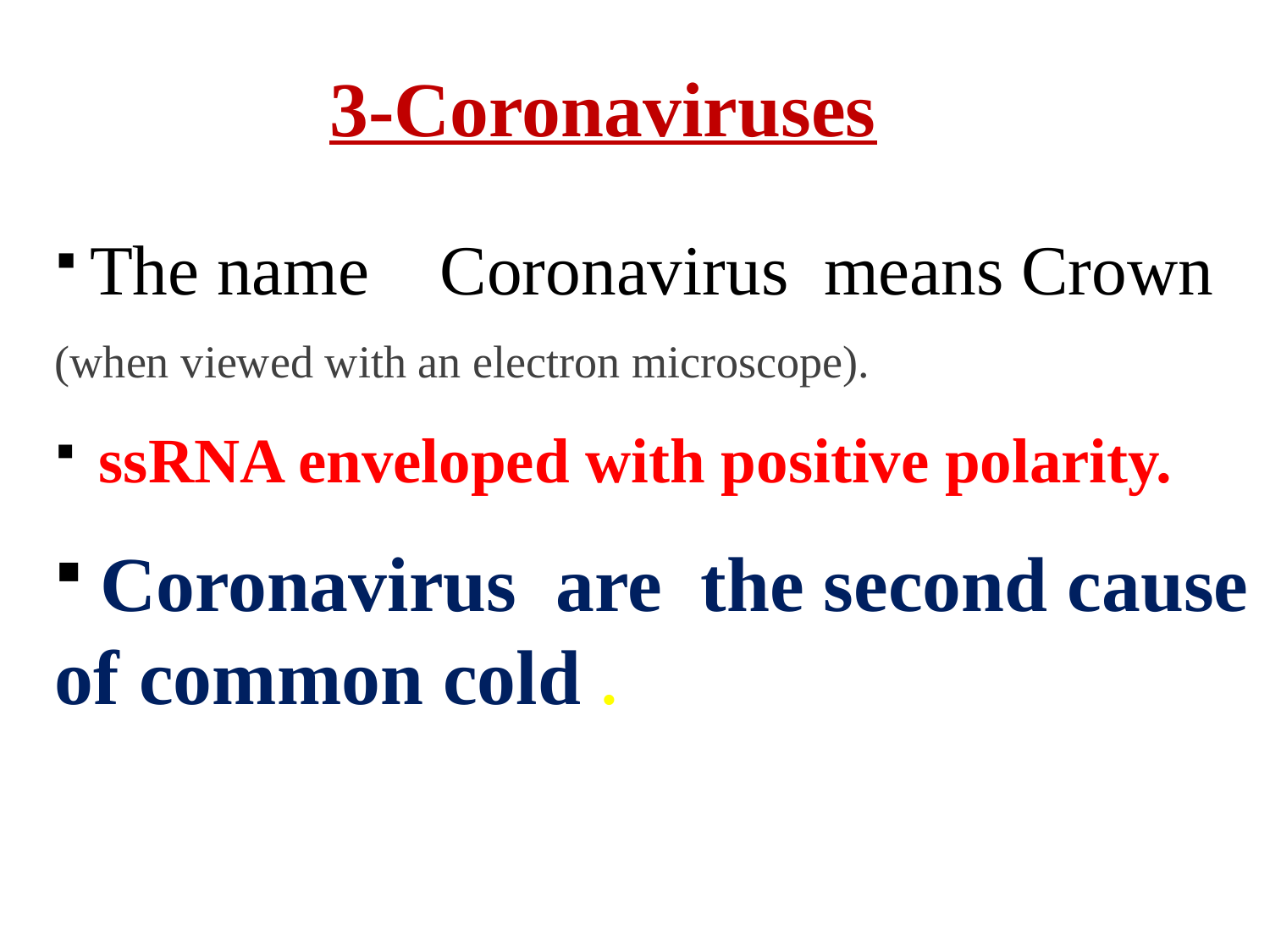

3-Coronaviruses
 The name    Coronavirus  means Crown
(when viewed with an electron microscope).
  ssRNA enveloped with positive polarity.
 Coronavirus  are  the second cause of common cold .